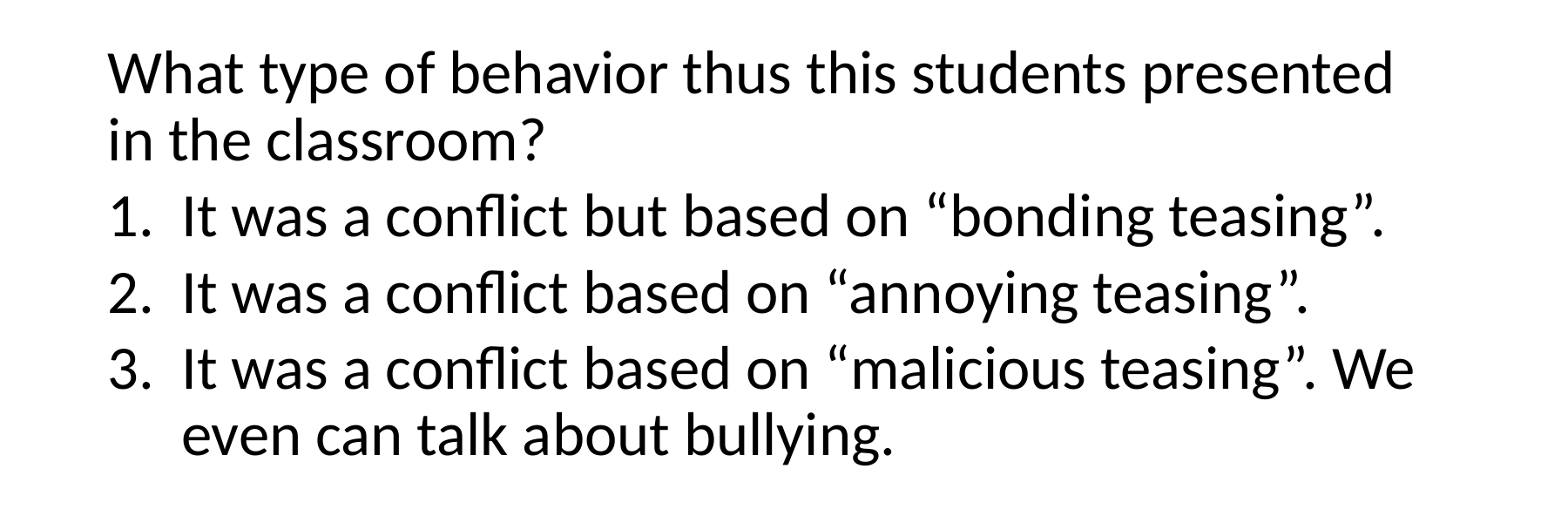

What type of behavior thus this students presented in the classroom?
It was a conflict but based on “bonding teasing”.
It was a conflict based on “annoying teasing”.
It was a conflict based on “malicious teasing”. We even can talk about bullying.